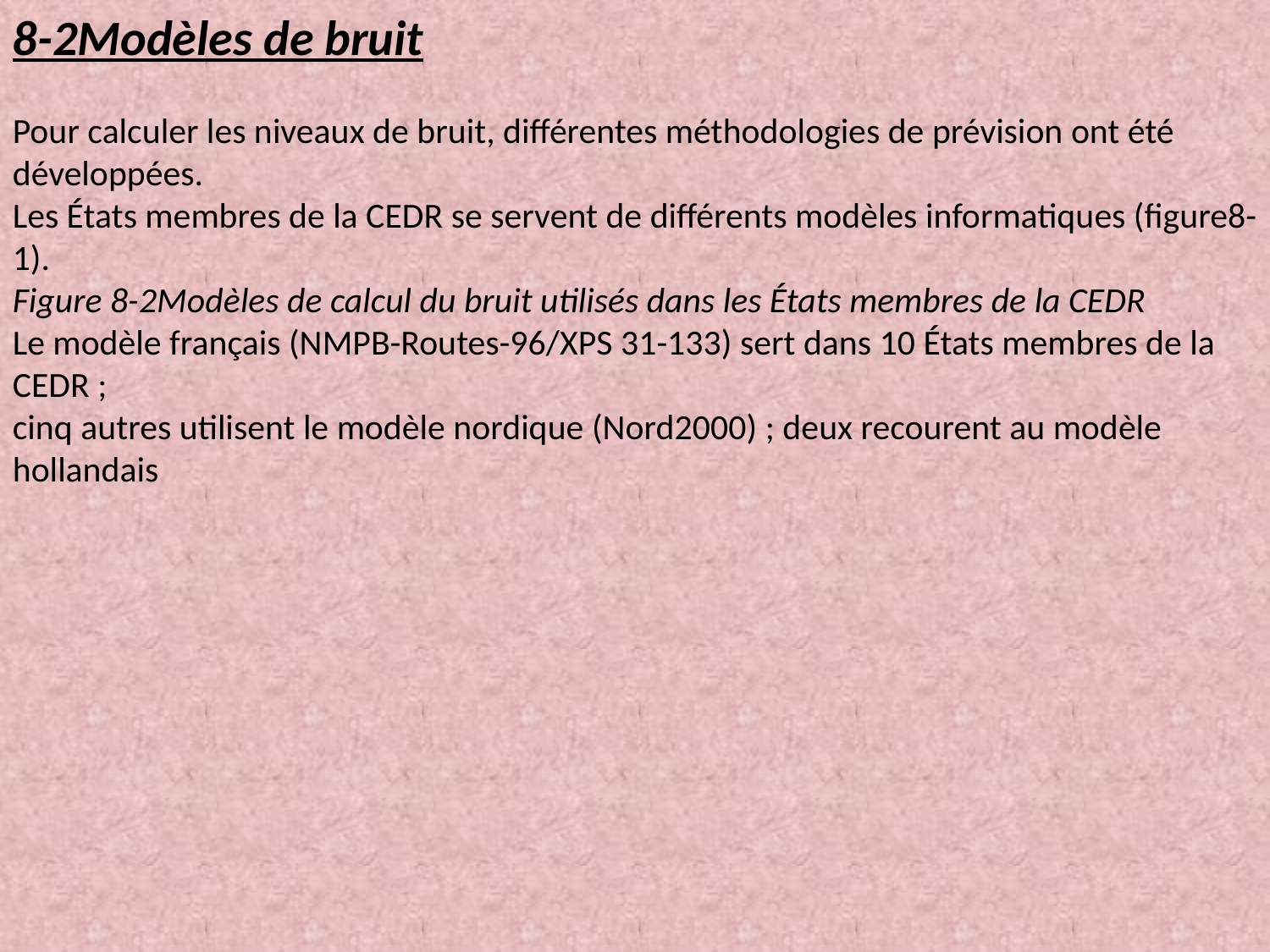

8-2Modèles de bruit

Pour calculer les niveaux de bruit, différentes méthodologies de prévision ont été développées.
Les États membres de la CEDR se servent de différents modèles informatiques (figure8-1).
Figure 8-2Modèles de calcul du bruit utilisés dans les États membres de la CEDR
Le modèle français (NMPB-Routes-96/XPS 31-133) sert dans 10 États membres de la CEDR ;
cinq autres utilisent le modèle nordique (Nord2000) ; deux recourent au modèle hollandais